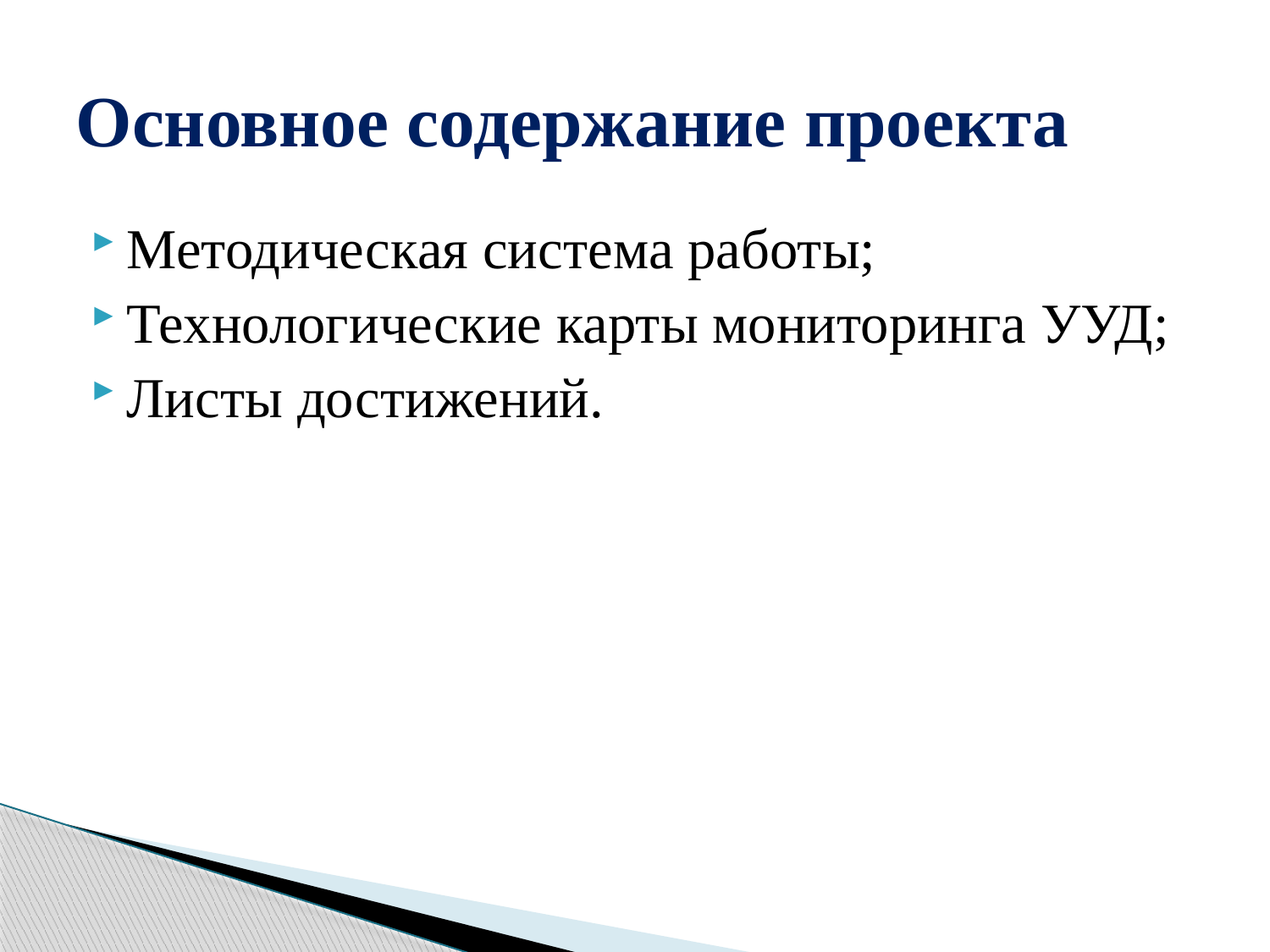

# Основное содержание проекта
Методическая система работы;
Технологические карты мониторинга УУД;
Листы достижений.